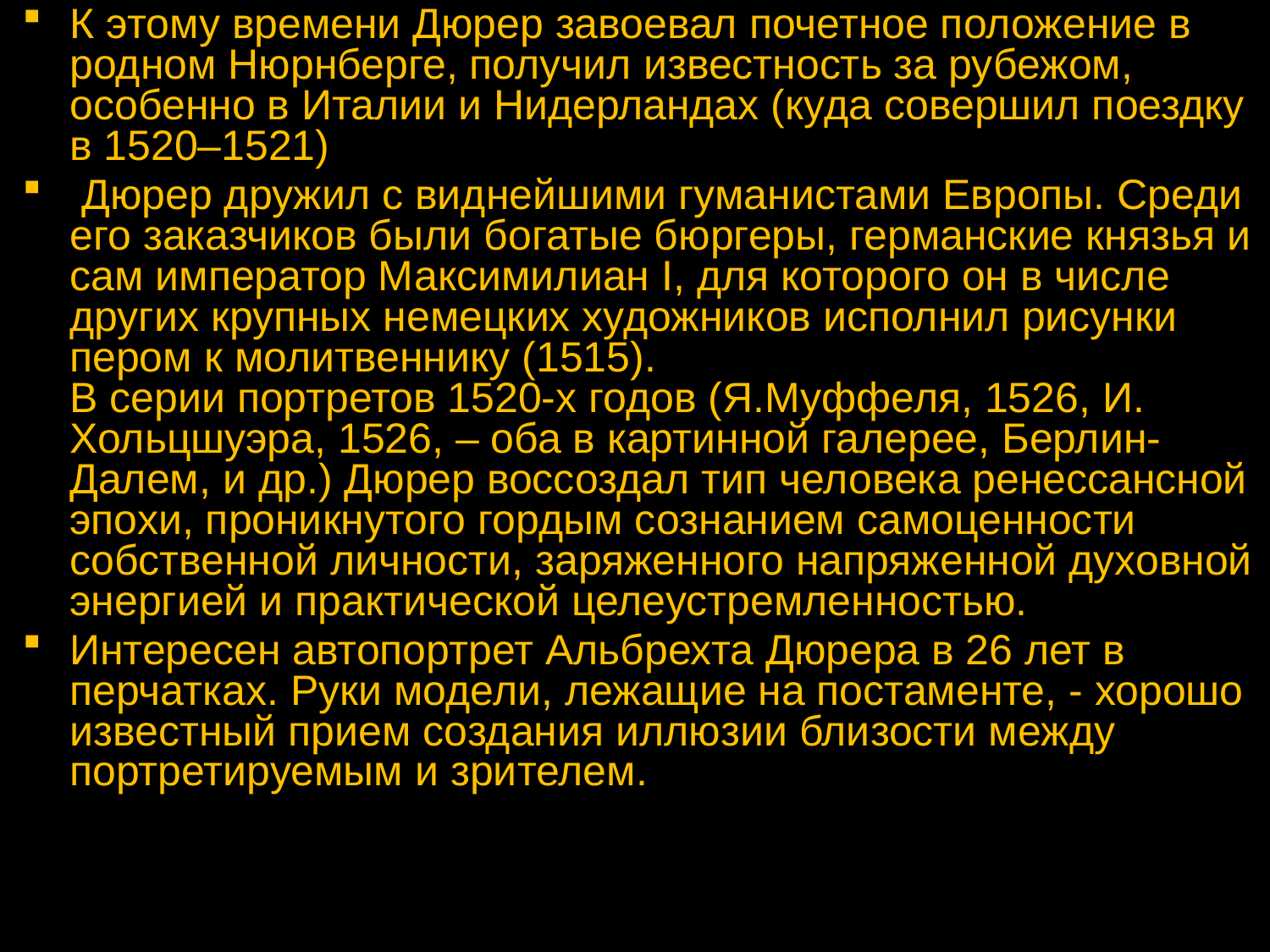

К этому времени Дюрер завоевал почетное положение в родном Нюрнберге, получил известность за рубежом, особенно в Италии и Нидерландах (куда совершил поездку в 1520–1521)
 Дюрер дружил с виднейшими гуманистами Европы. Среди его заказчиков были богатые бюргеры, германские князья и сам император Максимилиан I, для которого он в числе других крупных немецких художников исполнил рисунки пером к молитвеннику (1515).
В серии портретов 1520-х годов (Я.Муффеля, 1526, И. Хольцшуэра, 1526, – оба в картинной галерее, Берлин-Далем, и др.) Дюрер воссоздал тип человека ренессансной эпохи, проникнутого гордым сознанием самоценности собственной личности, заряженного напряженной духовной энергией и практической целеустремленностью.
Интересен автопортрет Альбрехта Дюрера в 26 лет в перчатках. Руки модели, лежащие на постаменте, - хорошо известный прием создания иллюзии близости между портретируемым и зрителем.